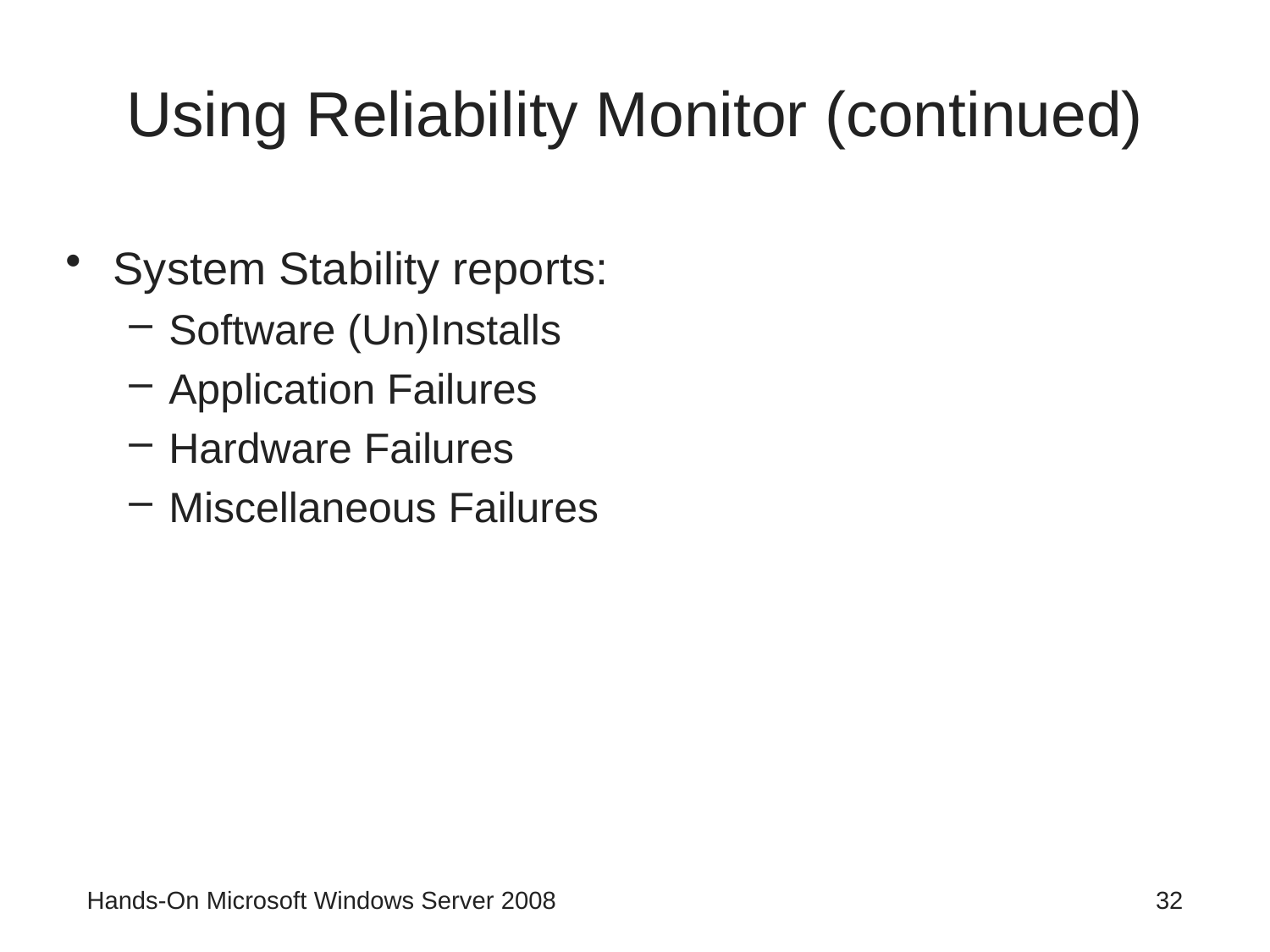

# Using Reliability Monitor (continued)
System Stability reports:
Software (Un)Installs
Application Failures
Hardware Failures
Miscellaneous Failures

Hands-On Microsoft Windows Server 2008
32